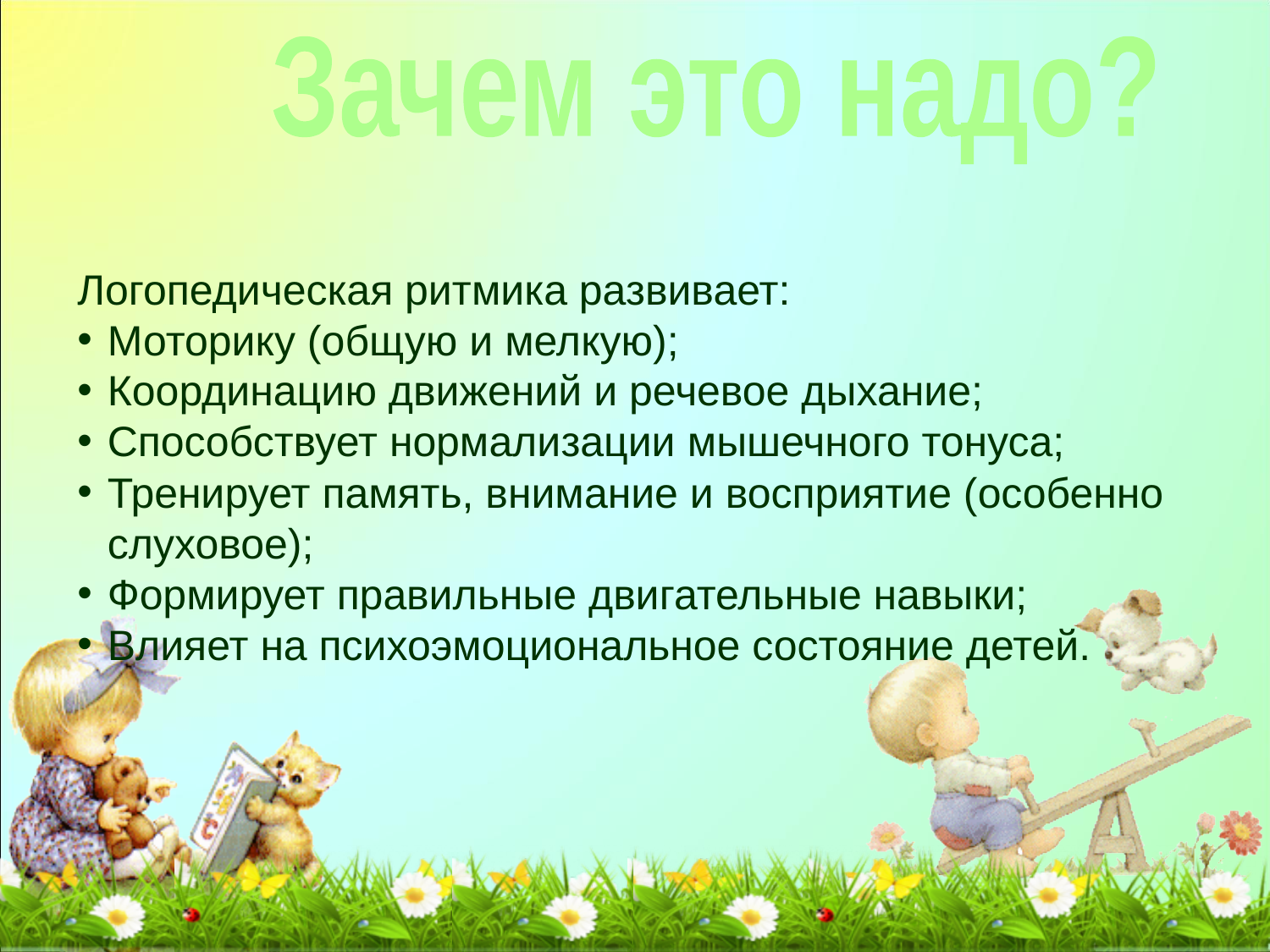

Зачем это надо?
Логопедическая ритмика развивает:
Моторику (общую и мелкую);
Координацию движений и речевое дыхание;
Способствует нормализации мышечного тонуса;
Тренирует память, внимание и восприятие (особенно слуховое);
Формирует правильные двигательные навыки;
Влияет на психоэмоциональное состояние детей.